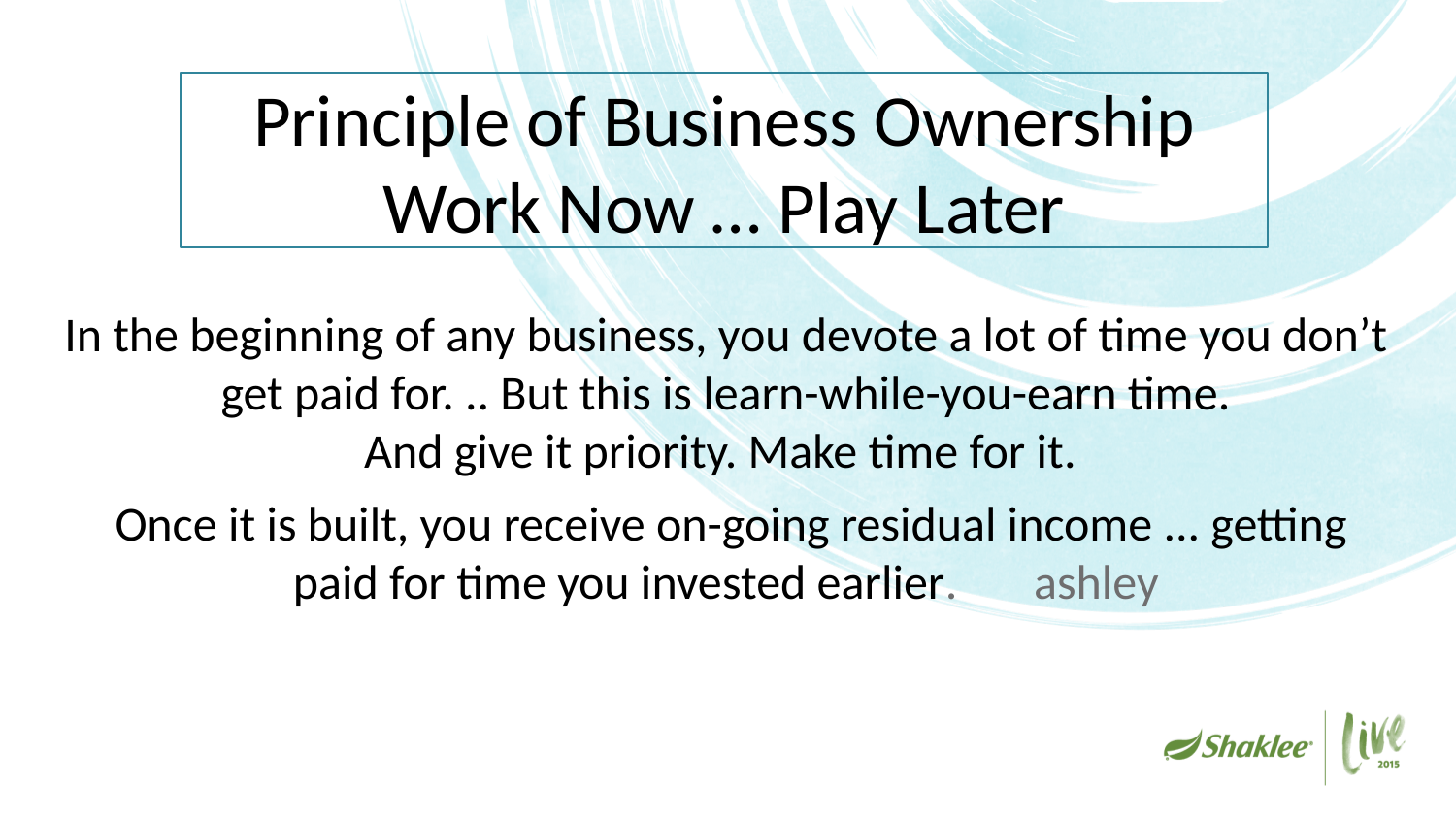

# Principle of Business Ownership Work Now … Play Later
In the beginning of any business, you devote a lot of time you don’t get paid for. .. But this is learn-while-you-earn time.
And give it priority. Make time for it.
 Once it is built, you receive on-going residual income ... getting paid for time you invested earlier.       ashley